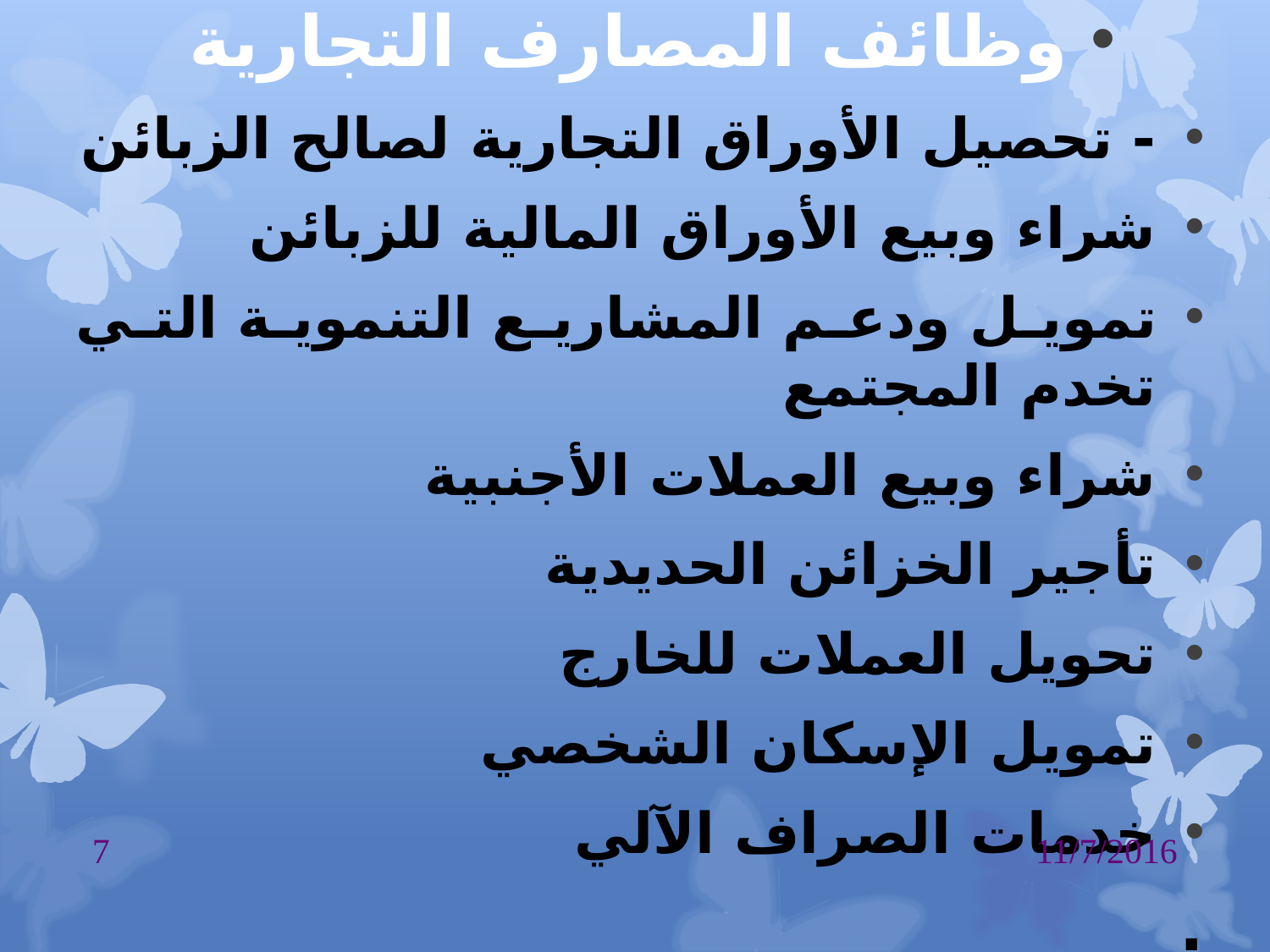

وظائف المصارف التجارية
- تحصيل الأوراق التجارية لصالح الزبائن
شراء وبيع الأوراق المالية للزبائن
تمويل ودعم المشاريع التنموية التي تخدم المجتمع
شراء وبيع العملات الأجنبية
تأجير الخزائن الحديدية
تحويل العملات للخارج
تمويل الإسكان الشخصي
خدمات الصراف الآلي
.
7
 11/7/2016